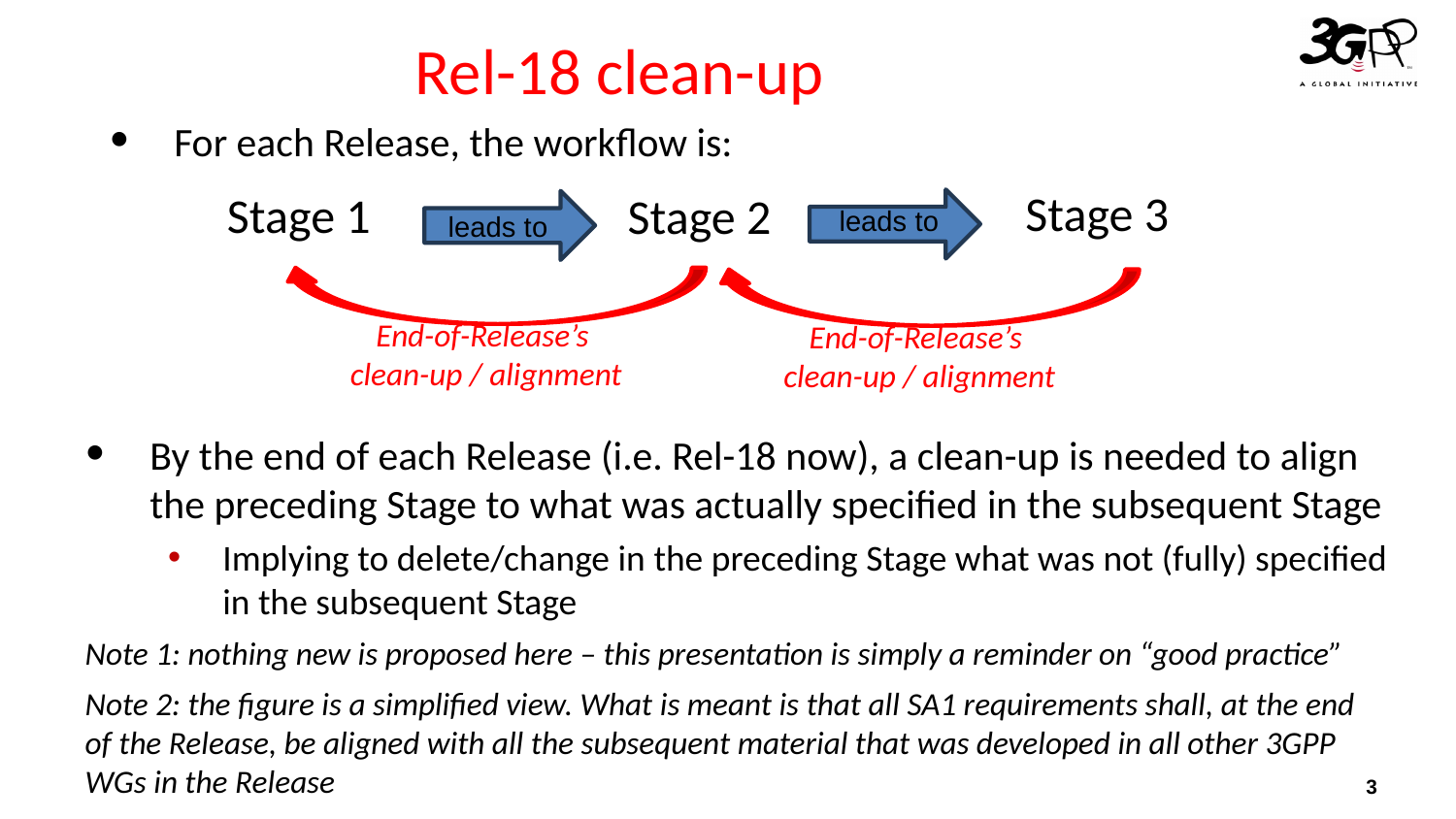

# Rel-18 clean-up
For each Release, the workflow is:

Stage 3
Stage 1
Stage 2
leads to
leads to

End-of-Release’s
clean-up / alignment
End-of-Release’s
clean-up / alignment
By the end of each Release (i.e. Rel-18 now), a clean-up is needed to align the preceding Stage to what was actually specified in the subsequent Stage
Implying to delete/change in the preceding Stage what was not (fully) specified in the subsequent Stage
Note 1: nothing new is proposed here – this presentation is simply a reminder on “good practice”
Note 2: the figure is a simplified view. What is meant is that all SA1 requirements shall, at the end of the Release, be aligned with all the subsequent material that was developed in all other 3GPP WGs in the Release